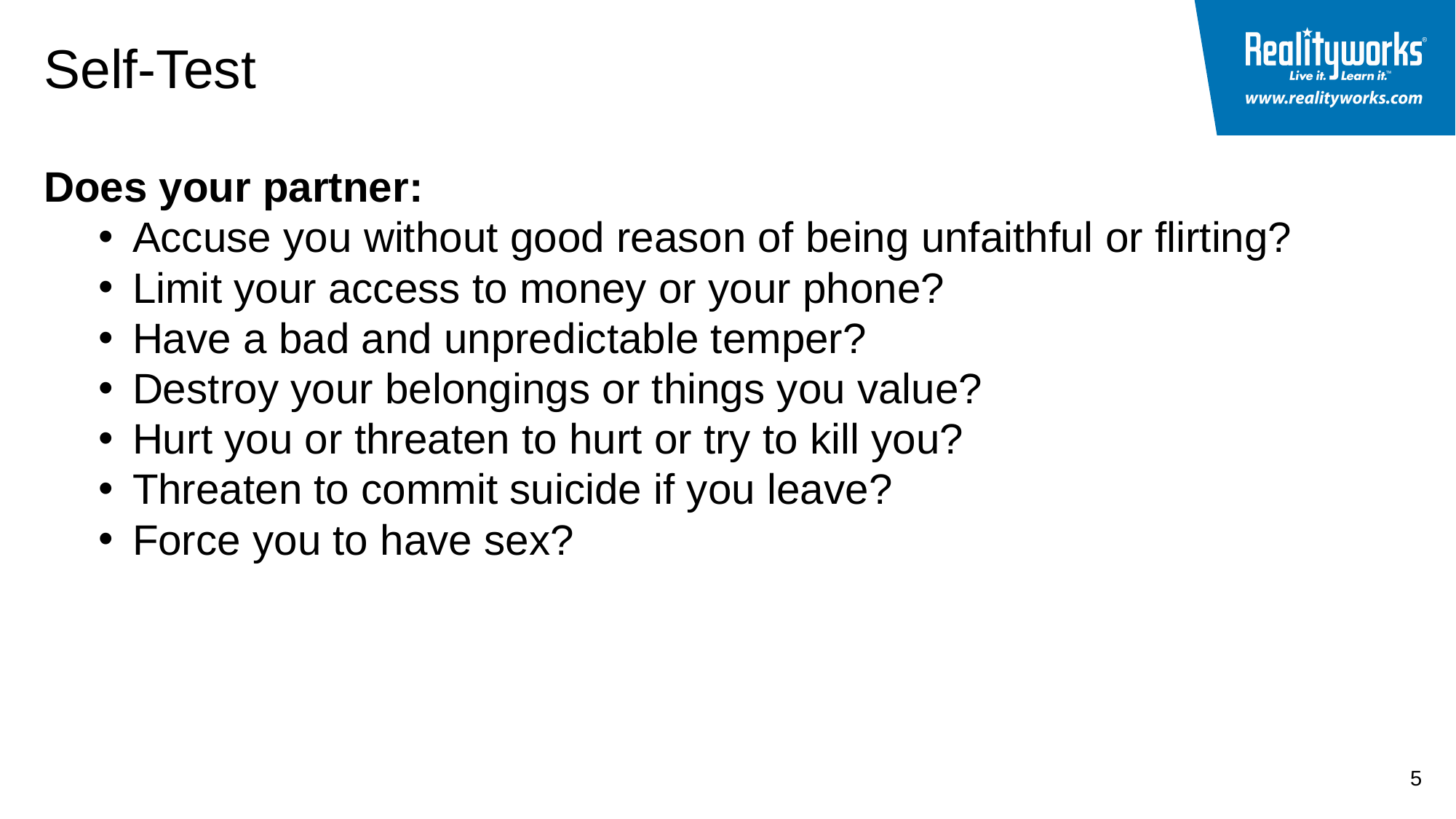

# Self-Test
Does your partner:
Accuse you without good reason of being unfaithful or flirting?
Limit your access to money or your phone?
Have a bad and unpredictable temper?
Destroy your belongings or things you value?
Hurt you or threaten to hurt or try to kill you?
Threaten to commit suicide if you leave?
Force you to have sex?

5